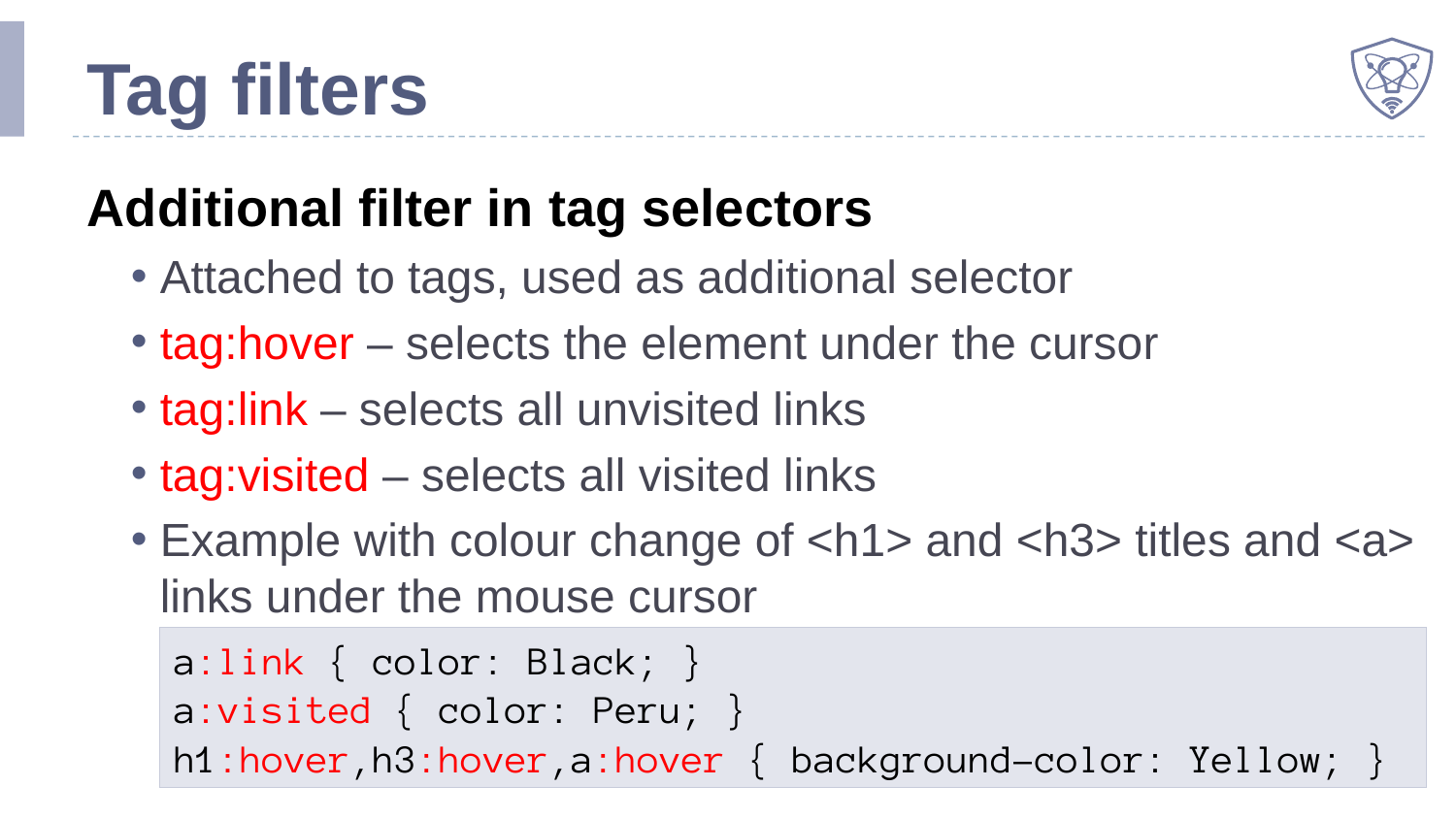

# Tag filters
Additional filter in tag selectors
Attached to tags, used as additional selector
tag:hover – selects the element under the cursor
tag:link – selects all unvisited links
tag:visited – selects all visited links
Example with colour change of <h1> and <h3> titles and <a> links under the mouse cursor
a:link { color: Black; }
a:visited { color: Peru; }
h1:hover,h3:hover,a:hover { background-color: Yellow; }